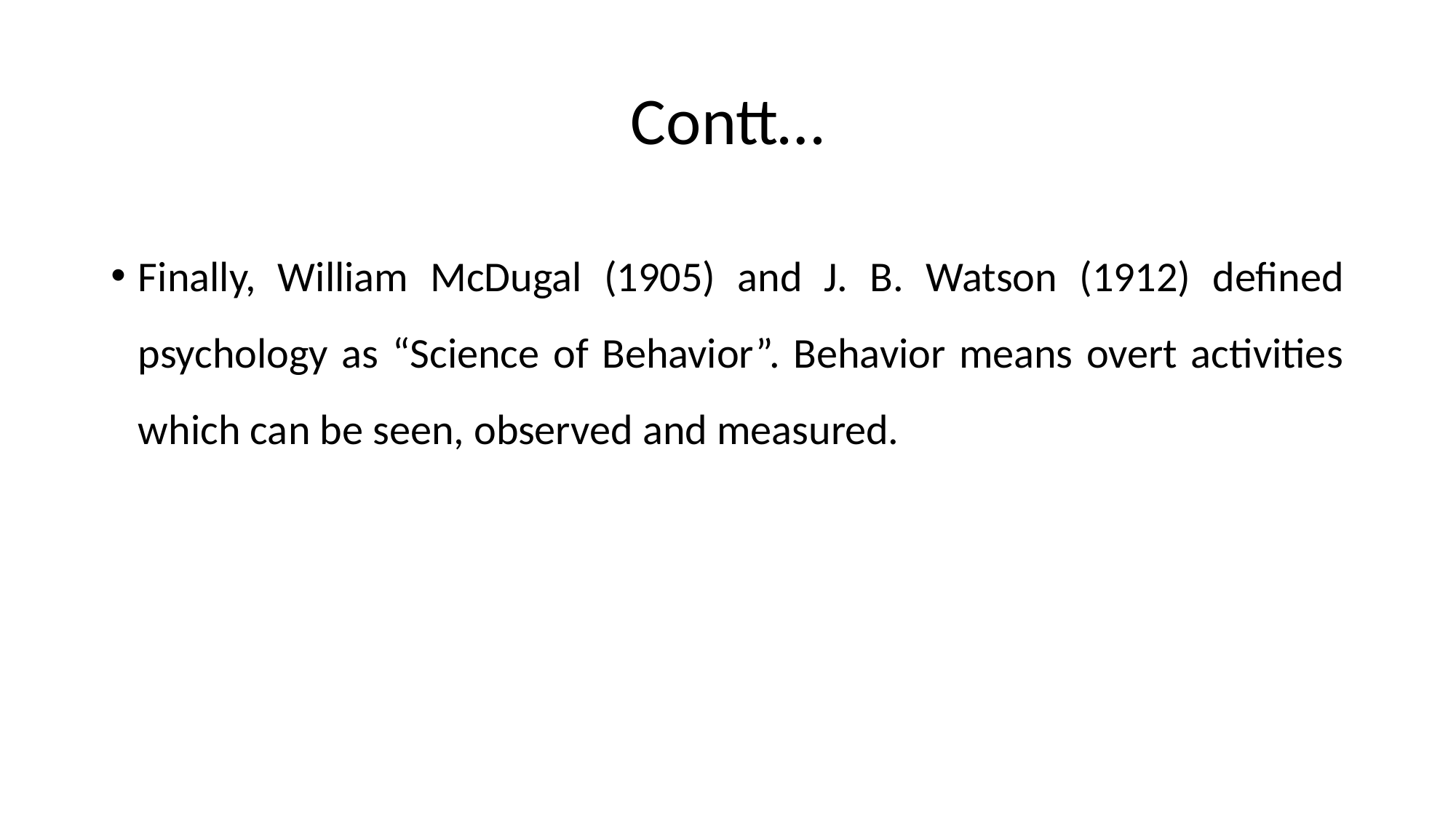

# Contt…
Finally, William McDugal (1905) and J. B. Watson (1912) defined psychology as “Science of Behavior”. Behavior means overt activities which can be seen, observed and measured.